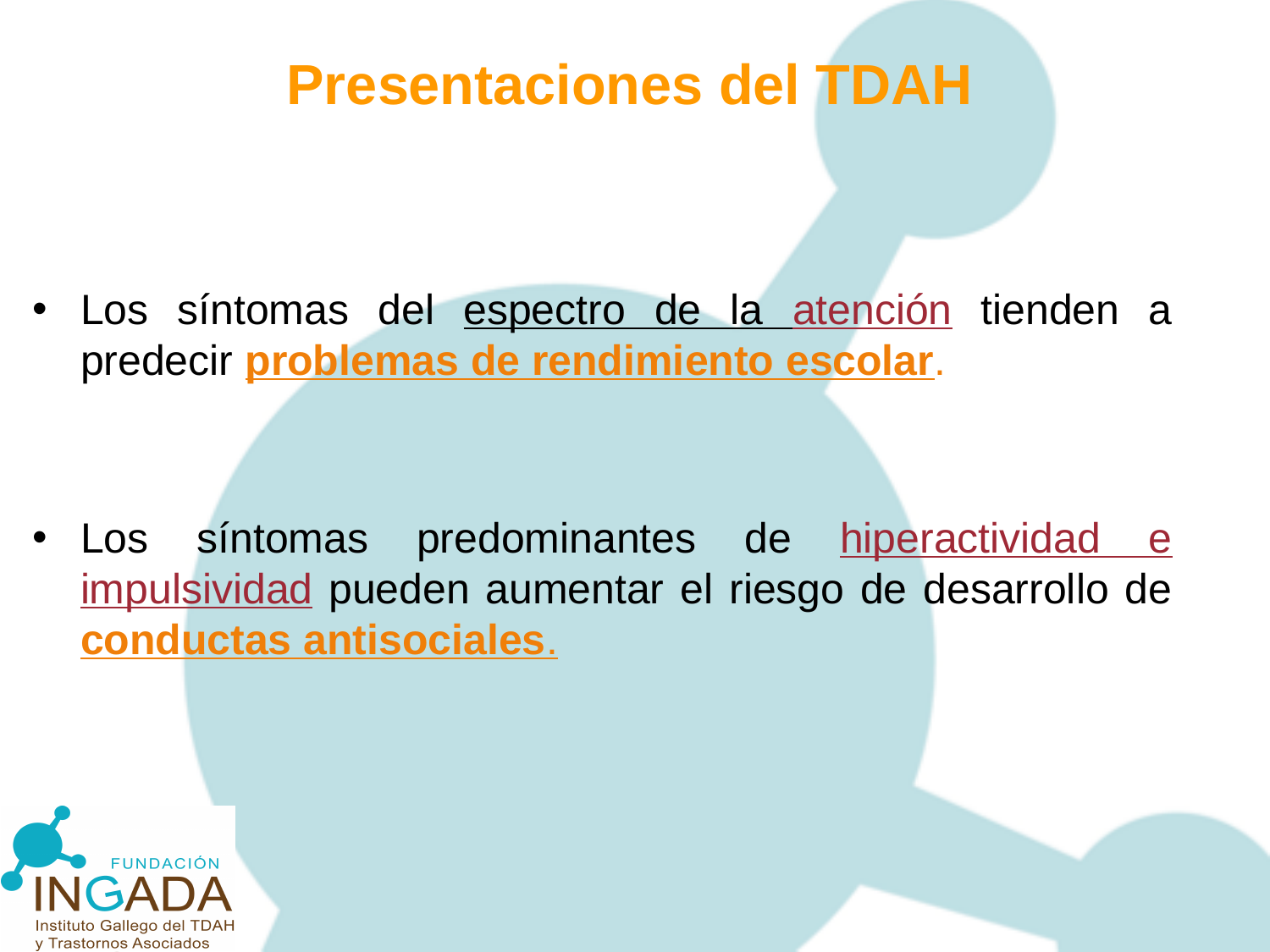

# Presentaciones del TDAH
Los síntomas del espectro de la atención tienden a predecir problemas de rendimiento escolar.

Los síntomas predominantes de hiperactividad e impulsividad pueden aumentar el riesgo de desarrollo de conductas antisociales.